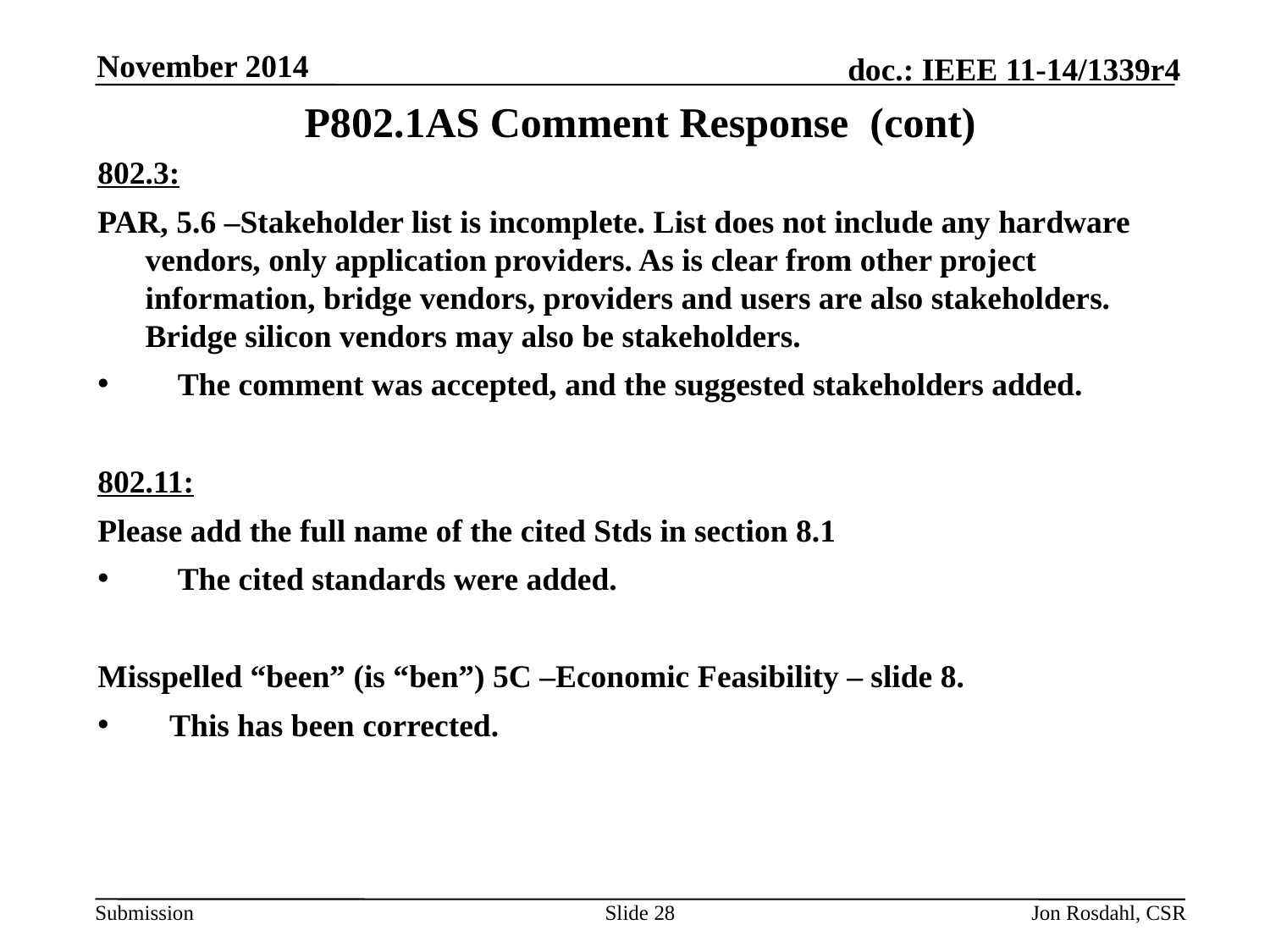

November 2014
# P802.1AS Comment Response  (cont)
802.3:
PAR, 5.6 –Stakeholder list is incomplete. List does not include any hardware vendors, only application providers. As is clear from other project information, bridge vendors, providers and users are also stakeholders. Bridge silicon vendors may also be stakeholders.
    The comment was accepted, and the suggested stakeholders added.

802.11:
Please add the full name of the cited Stds in section 8.1
    The cited standards were added.

Misspelled “been” (is “ben”) 5C –Economic Feasibility – slide 8.
   This has been corrected.
Slide 28
Jon Rosdahl, CSR